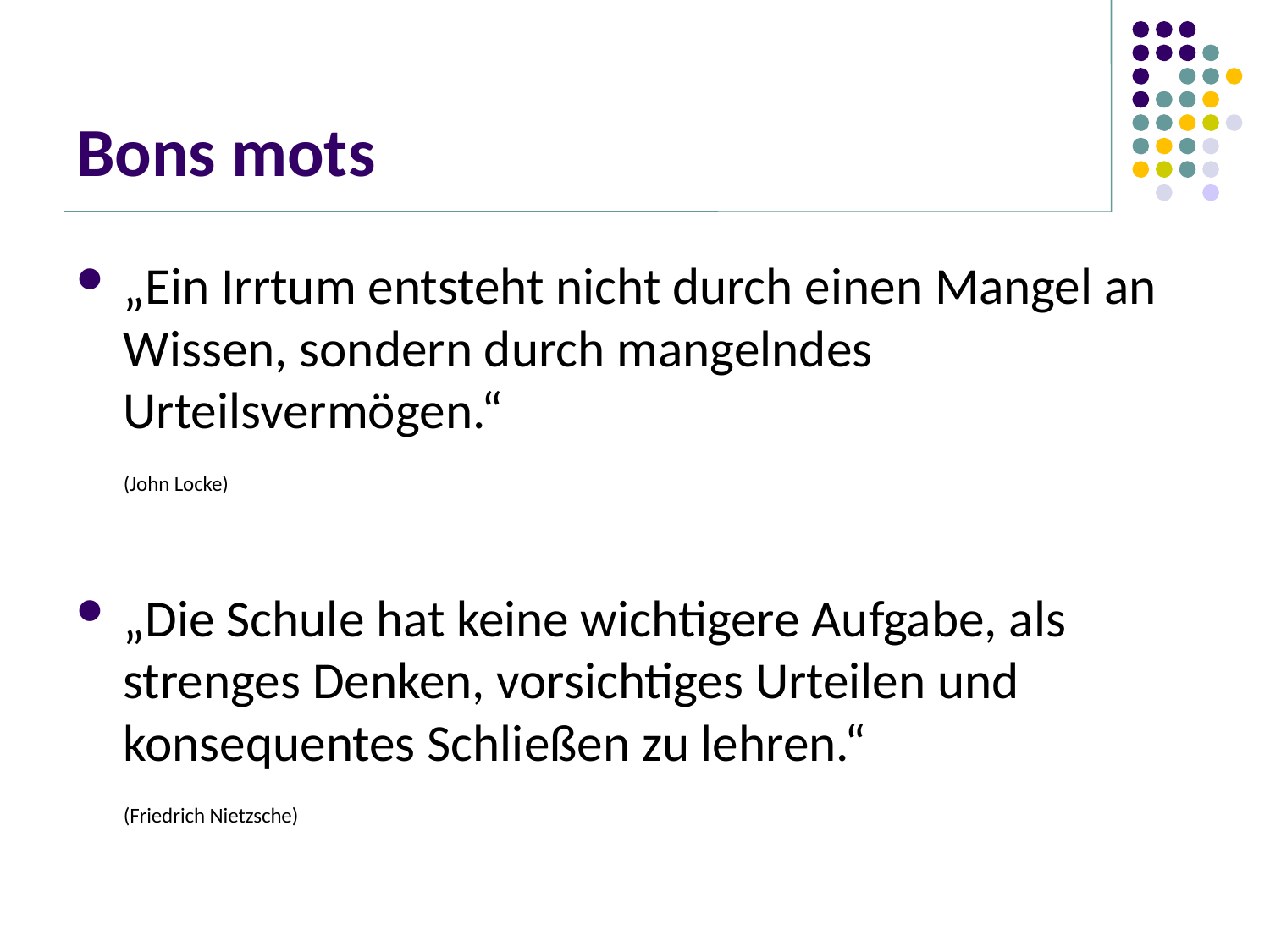

# Bons mots
„Ein Irrtum entsteht nicht durch einen Mangel an Wissen, sondern durch mangelndes Urteilsvermögen.“
	(John Locke)

„Die Schule hat keine wichtigere Aufgabe, als strenges Denken, vorsichtiges Urteilen und konsequentes Schließen zu lehren.“
	(Friedrich Nietzsche)